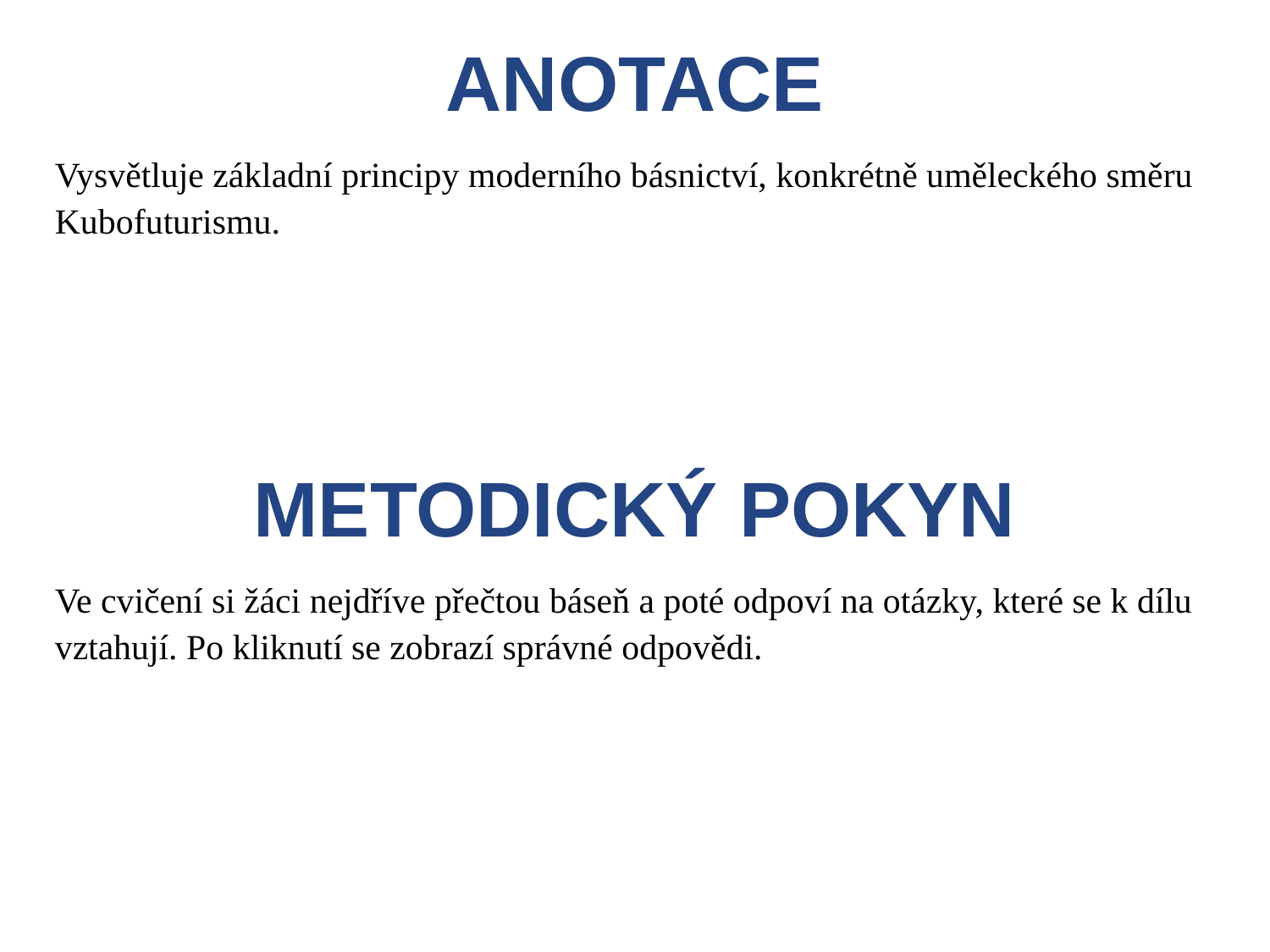

ANOTACE
Vysvětluje základní principy moderního básnictví, konkrétně uměleckého směru Kubofuturismu.
METODICKÝ POKYN
Ve cvičení si žáci nejdříve přečtou báseň a poté odpoví na otázky, které se k dílu vztahují. Po kliknutí se zobrazí správné odpovědi.